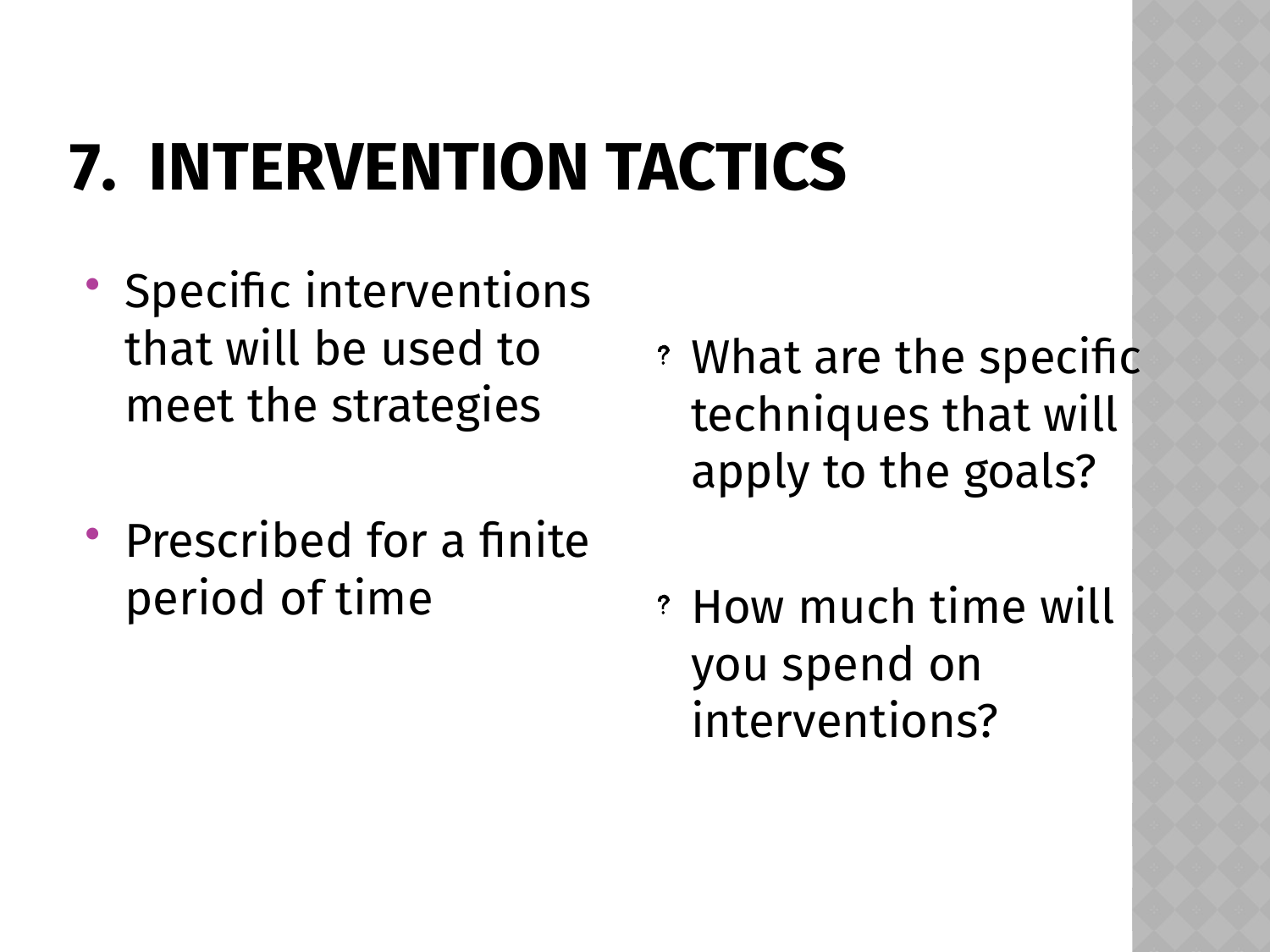

# 7.  Intervention Tactics
Specific interventions that will be used to meet the strategies

Prescribed for a finite period of time
What are the specific techniques that will apply to the goals?

How much time will you spend on interventions?